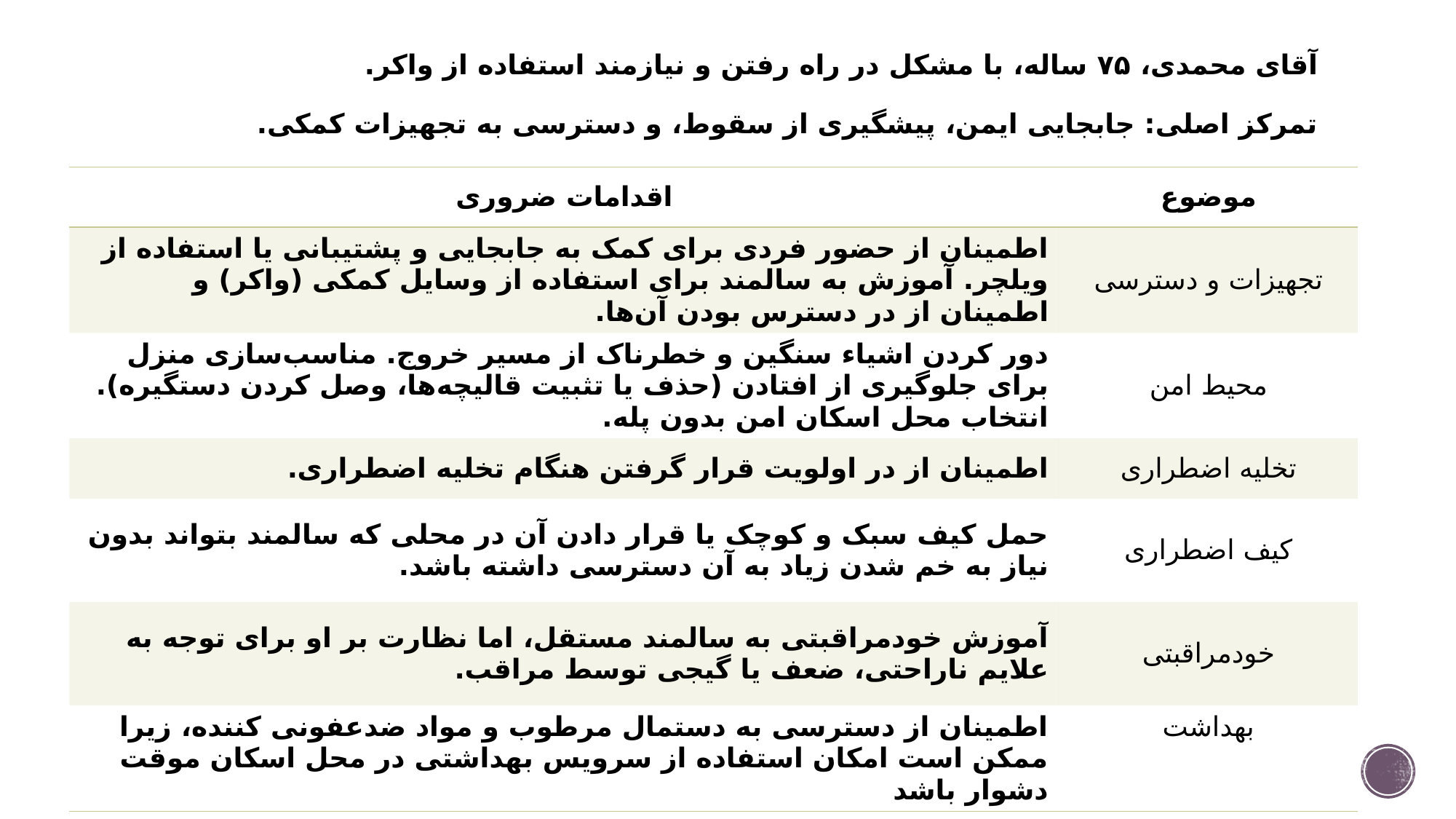

# آقای محمدی، ۷۵ ساله، با مشکل در راه رفتن و نیازمند استفاده از واکر. تمرکز اصلی: جابجایی ایمن، پیشگیری از سقوط، و دسترسی به تجهیزات کمکی.
| اقدامات ضروری | موضوع |
| --- | --- |
| اطمینان از حضور فردی برای کمک به جابجایی و پشتیبانی یا استفاده از ویلچر. آموزش به سالمند برای استفاده از وسایل کمکی (واکر) و اطمینان از در دسترس بودن آن‌ها. | تجهیزات و دسترسی |
| دور کردن اشیاء سنگین و خطرناک از مسیر خروج. مناسب‌سازی منزل برای جلوگیری از افتادن (حذف یا تثبیت قالیچه‌ها، وصل کردن دستگیره). انتخاب محل اسکان امن بدون پله. | محیط امن |
| اطمینان از در اولويت قرار گرفتن هنگام تخلیه اضطراری. | تخلیه اضطراری |
| حمل کیف سبک و کوچک یا قرار دادن آن در محلی که سالمند بتواند بدون نیاز به خم شدن زیاد به آن دسترسی داشته باشد. | کیف اضطراری |
| آموزش خودمراقبتی به سالمند مستقل، اما نظارت بر او برای توجه به علایم ناراحتی، ضعف یا گیجی توسط مراقب. | خودمراقبتی |
| اطمینان از دسترسی به دستمال مرطوب و مواد ضدعفونی کننده، زیرا ممکن است امکان استفاده از سرویس بهداشتی در محل اسکان موقت دشوار باشد | بهداشت |